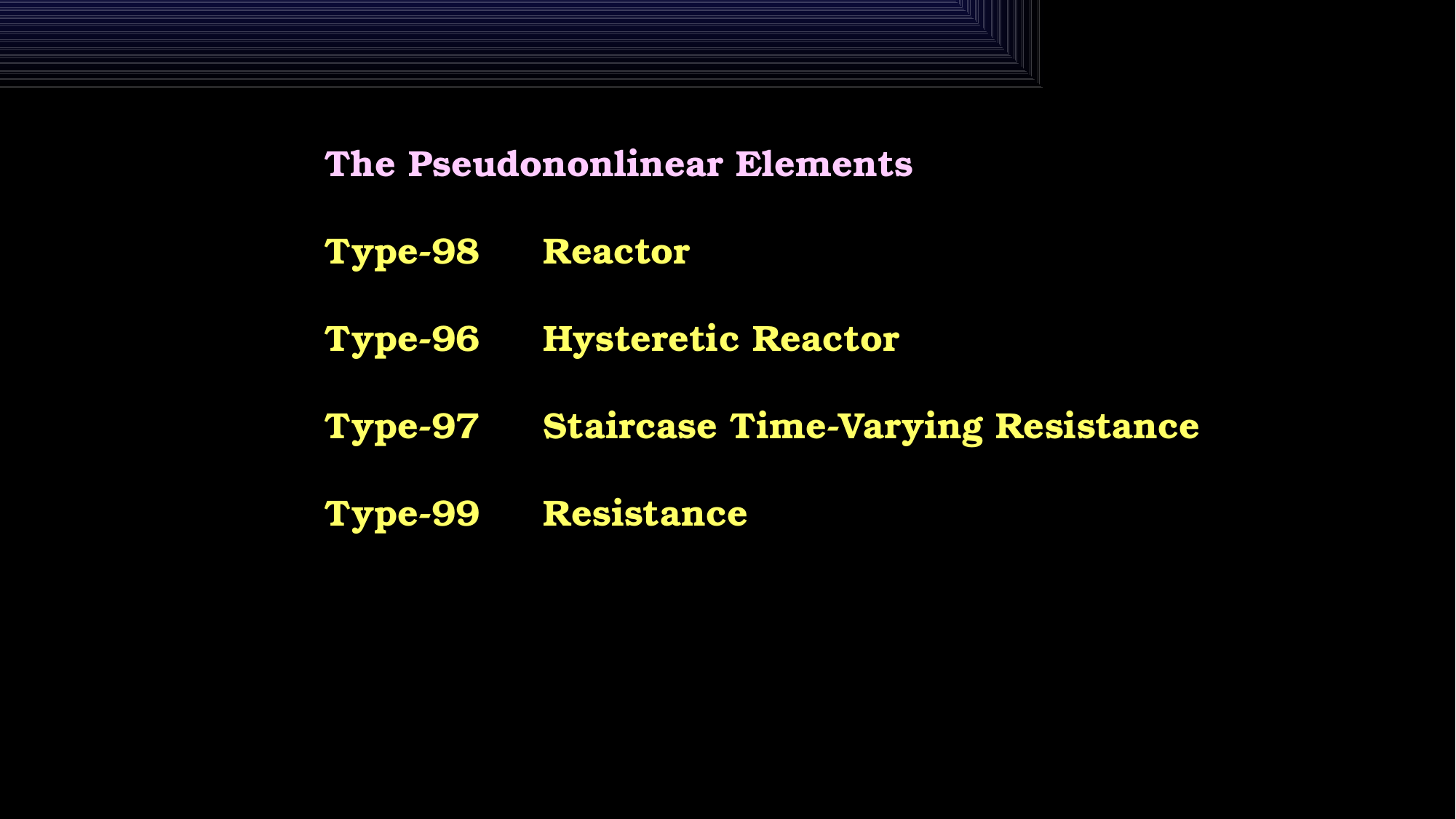

The Pseudononlinear Elements

Type-98 	Reactor

Type-96 	Hysteretic Reactor

Type-97 	Staircase Time-Varying Resistance

Type-99 	Resistance